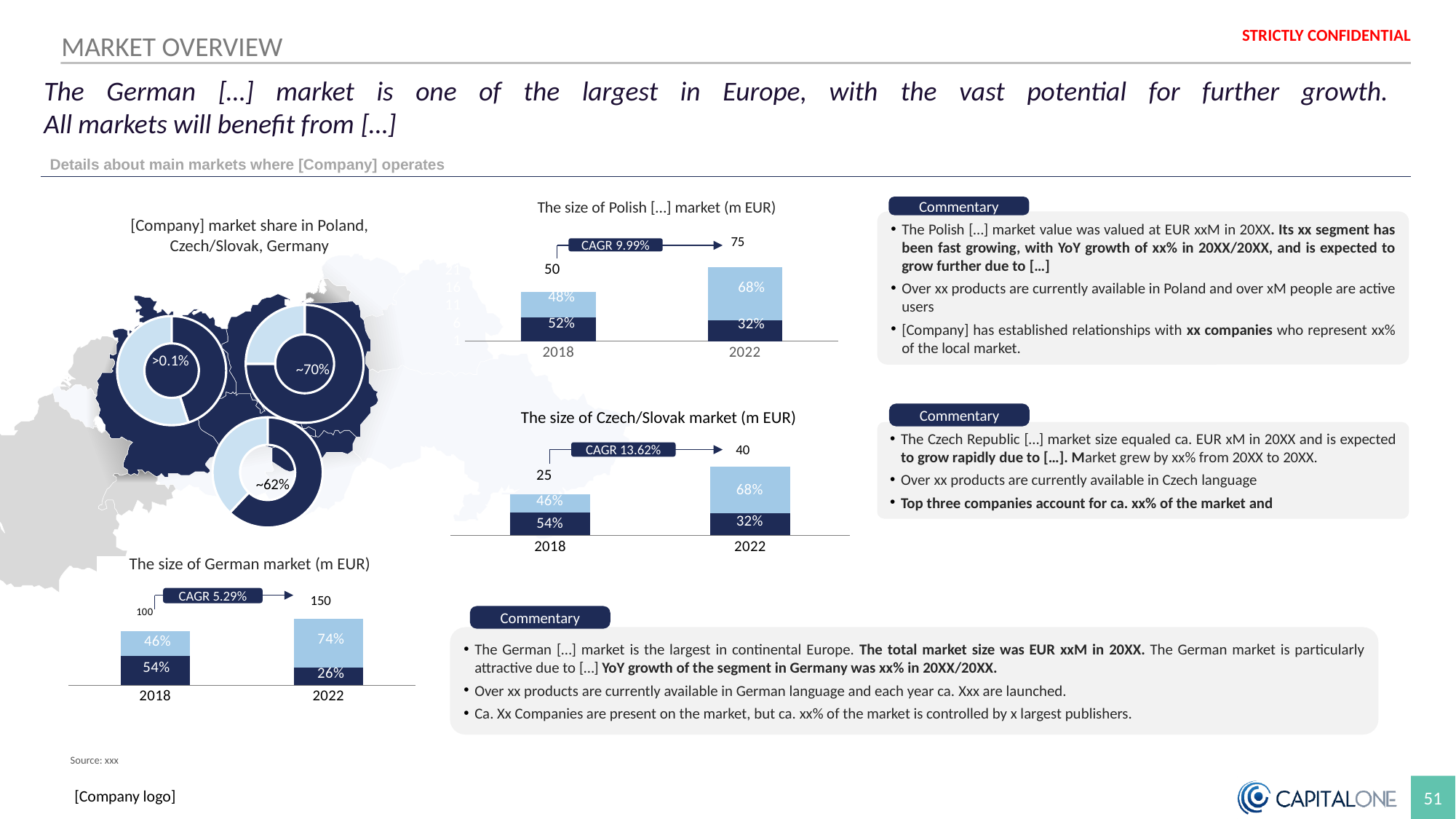

Colour palette

MARKET OVERVIEW
The German […] market is one of the largest in Europe, with the vast potential for further growth.
All markets will benefit from […]
  Details about main markets where [Company] operates
The size of Polish […] market (m EUR)
Commentary
The Polish […] market value was valued at EUR xxM in 20XX. Its xx segment has been fast growing, with YoY growth of xx% in 20XX/20XX, and is expected to grow further due to […]
Over xx products are currently available in Poland and over xM people are active users
[Company] has established relationships with xx companies who represent xx% of the local market.
[Company] market share in Poland, Czech/Slovak, Germany

### Chart

| Category | Physical | Digital |
|---|---|---|
| 2018 | 7.856980566937266 | 7.243608685089391 |
| 2022 | 7.018188458306757 | 15.090584265585477 |
CAGR 9.99%

### Chart

| Category | Sales |
|---|---|
| 1 | 75.0 |
| 2 | 25.0 |

### Chart

| Category | Sales |
|---|---|
| 1 | 45.0 |
| 2 | 55.0 |
>0.1%
~70%
The size of Czech/Slovak market (m EUR)
Commentary

### Chart

| Category | Physical | Digital |
|---|---|---|
| 2018 | 2.78276859640442 | 2.32323140359558 |
| 2022 | 2.733700865018756 | 5.738846029281242 |

### Chart

| Category | Sales |
|---|---|
| 1st Qtr | 62.0 |
| 2nd Qtr | 38.0 |
The Czech Republic […] market size equaled ca. EUR xM in 20XX and is expected to grow rapidly due to […]. Market grew by xx% from 20XX to 20XX.
Over xx products are currently available in Czech language
Top three companies account for ca. xx% of the market and
CAGR 13.62%
~62%
The size of German market (m EUR)

### Chart

| Category | Physical | Digital |
|---|---|---|
| 2018 | 105.67631657391061 | 89.02300673805445 |
| 2022 | 62.416843891365666 | 176.9628542883442 |
CAGR 5.29%
Commentary
The German […] market is the largest in continental Europe. The total market size was EUR xxM in 20XX. The German market is particularly attractive due to […] YoY growth of the segment in Germany was xx% in 20XX/20XX.
Over xx products are currently available in German language and each year ca. Xxx are launched.
Ca. Xx Companies are present on the market, but ca. xx% of the market is controlled by x largest publishers.
Source: xxx